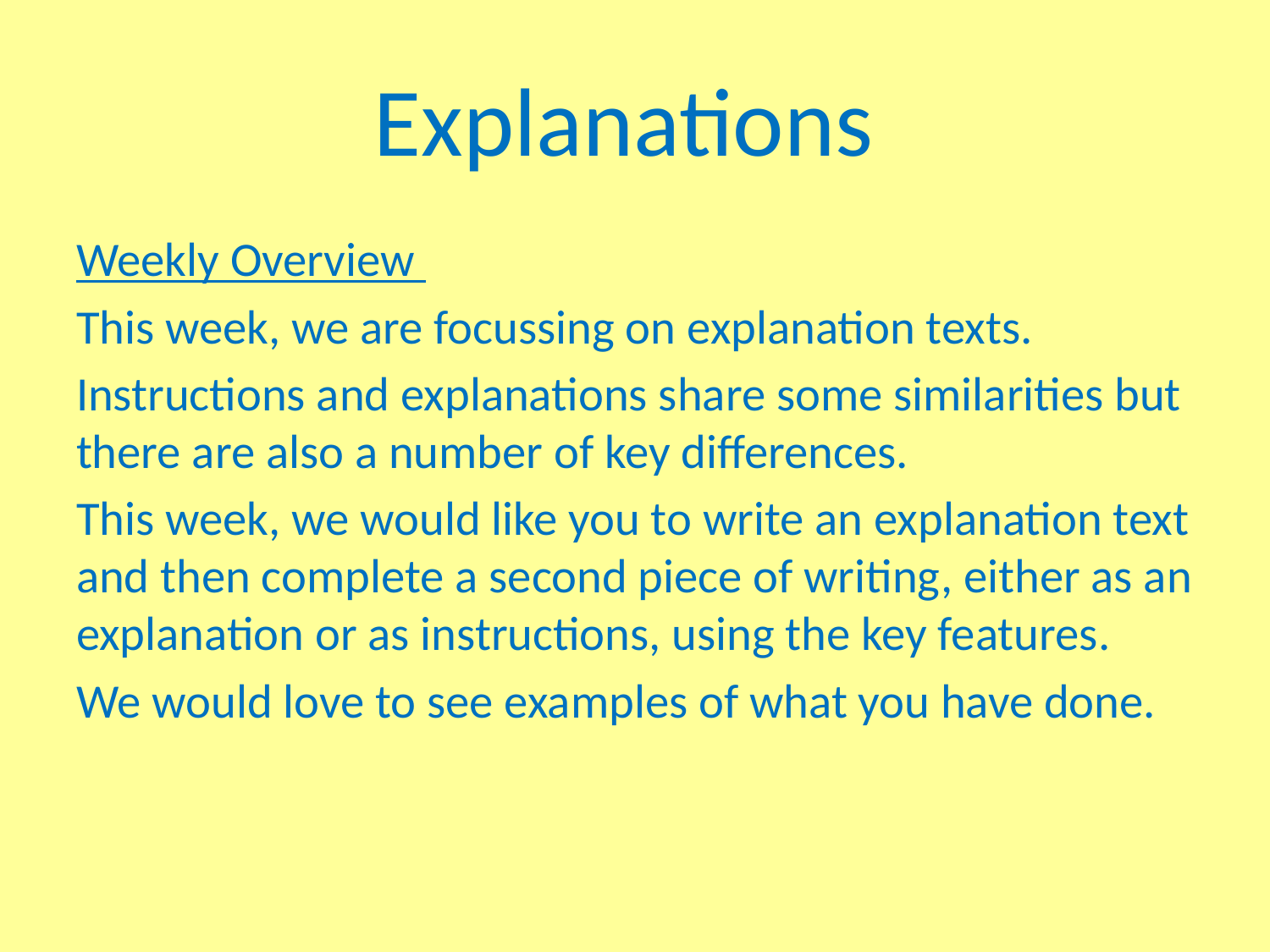

# Explanations
Weekly Overview
This week, we are focussing on explanation texts.
Instructions and explanations share some similarities but there are also a number of key differences.
This week, we would like you to write an explanation text and then complete a second piece of writing, either as an explanation or as instructions, using the key features.
We would love to see examples of what you have done.